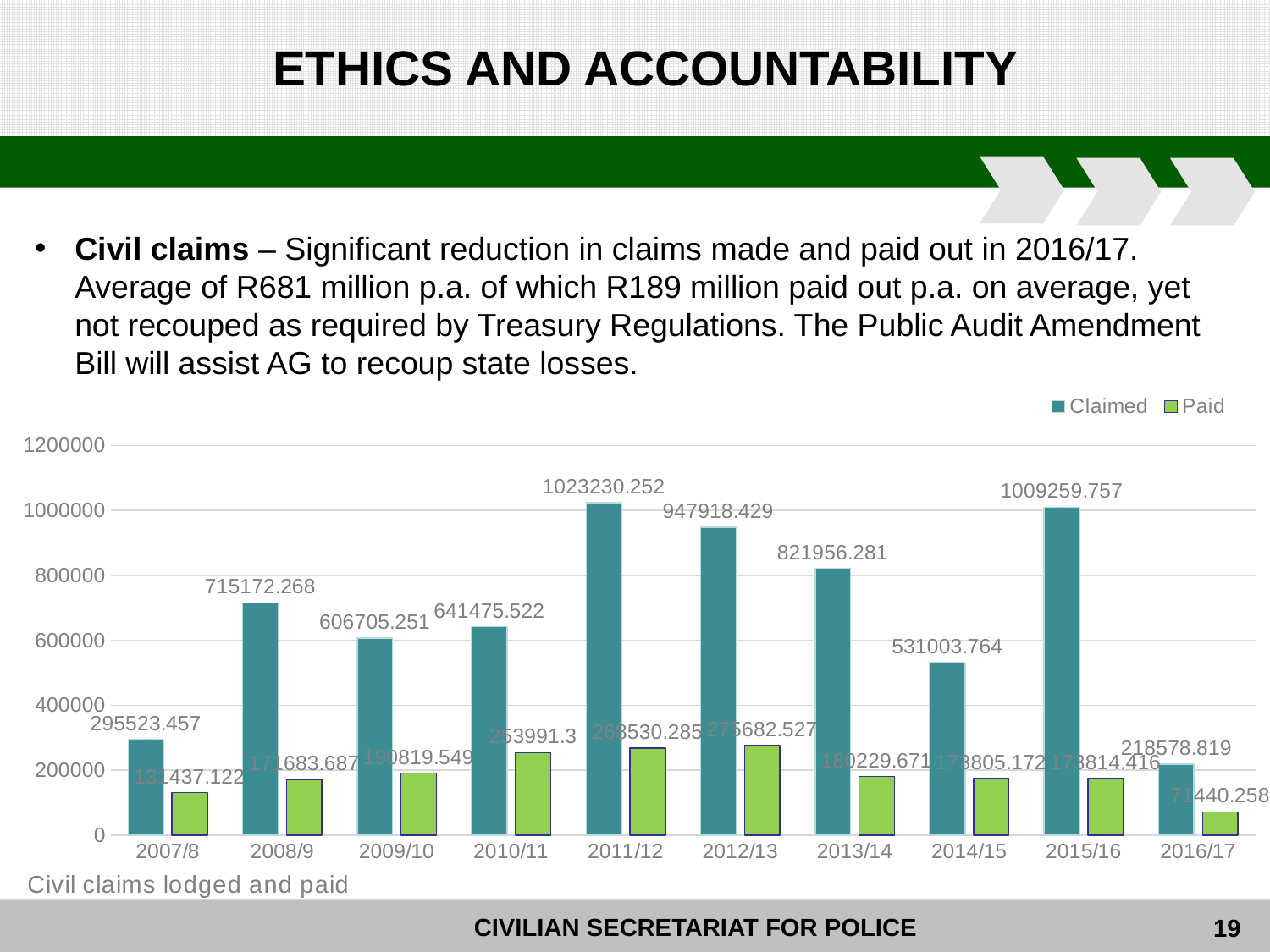

# ETHICS AND ACCOUNTABILITY
Civil claims – Significant reduction in claims made and paid out in 2016/17. Average of R681 million p.a. of which R189 million paid out p.a. on average, yet not recouped as required by Treasury Regulations. The Public Audit Amendment Bill will assist AG to recoup state losses.

### Chart: Civil claims lodged and paid

| Category | Claimed | Paid |
|---|---|---|
| 2007/8 | 295523.457 | 131437.122 |
| 2008/9 | 715172.268 | 171683.687 |
| 2009/10 | 606705.251 | 190819.549 |
| 2010/11 | 641475.522 | 253991.3 |
| 2011/12 | 1023230.252 | 268530.285 |
| 2012/13 | 947918.429 | 275682.527 |
| 2013/14 | 821956.281 | 180229.671 |
| 2014/15 | 531003.764 | 173805.172 |
| 2015/16 | 1009259.757 | 173814.416 |
| 2016/17 | 218578.819 | 71440.258 |
19